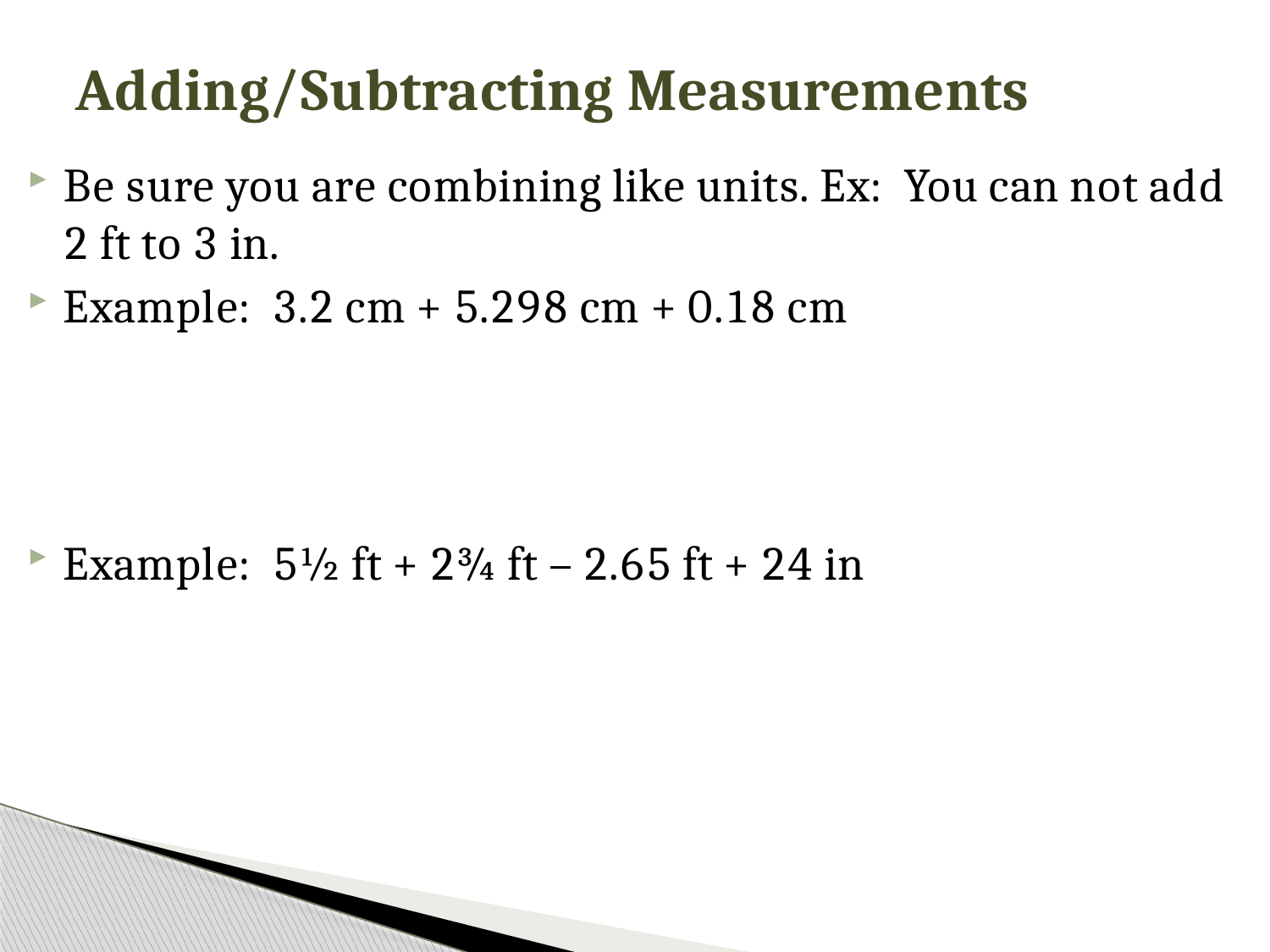

# Adding/Subtracting Measurements
Be sure you are combining like units. Ex:  You can not add 2 ft to 3 in.
Example:  3.2 cm + 5.298 cm + 0.18 cm

Example:  5½ ft + 2¾ ft – 2.65 ft + 24 in